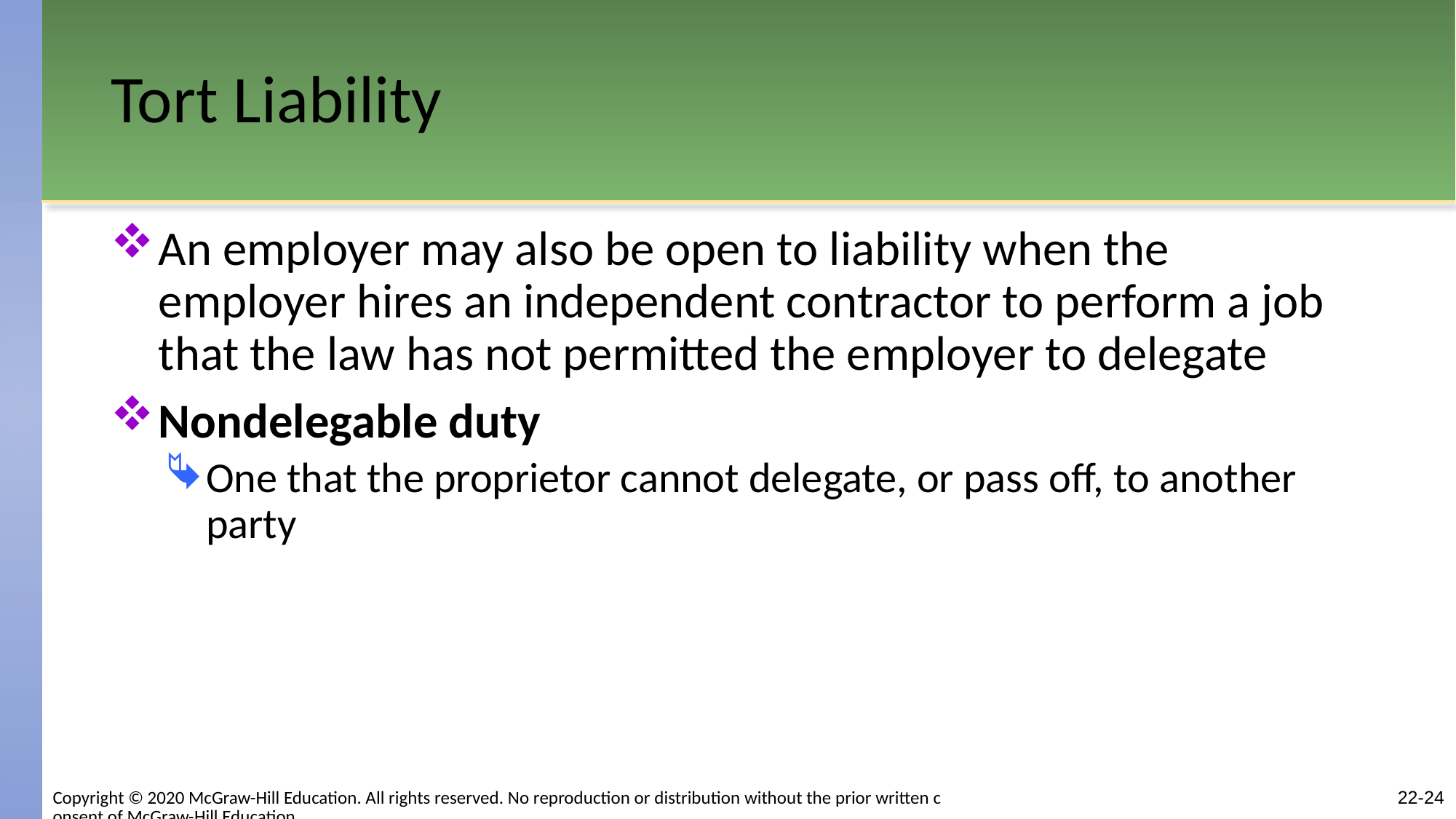

# Tort Liability
An employer may also be open to liability when the employer hires an independent contractor to perform a job that the law has not permitted the employer to delegate
Nondelegable duty
One that the proprietor cannot delegate, or pass off, to another party
22-24
Copyright © 2020 McGraw-Hill Education. All rights reserved. No reproduction or distribution without the prior written consent of McGraw-Hill Education.